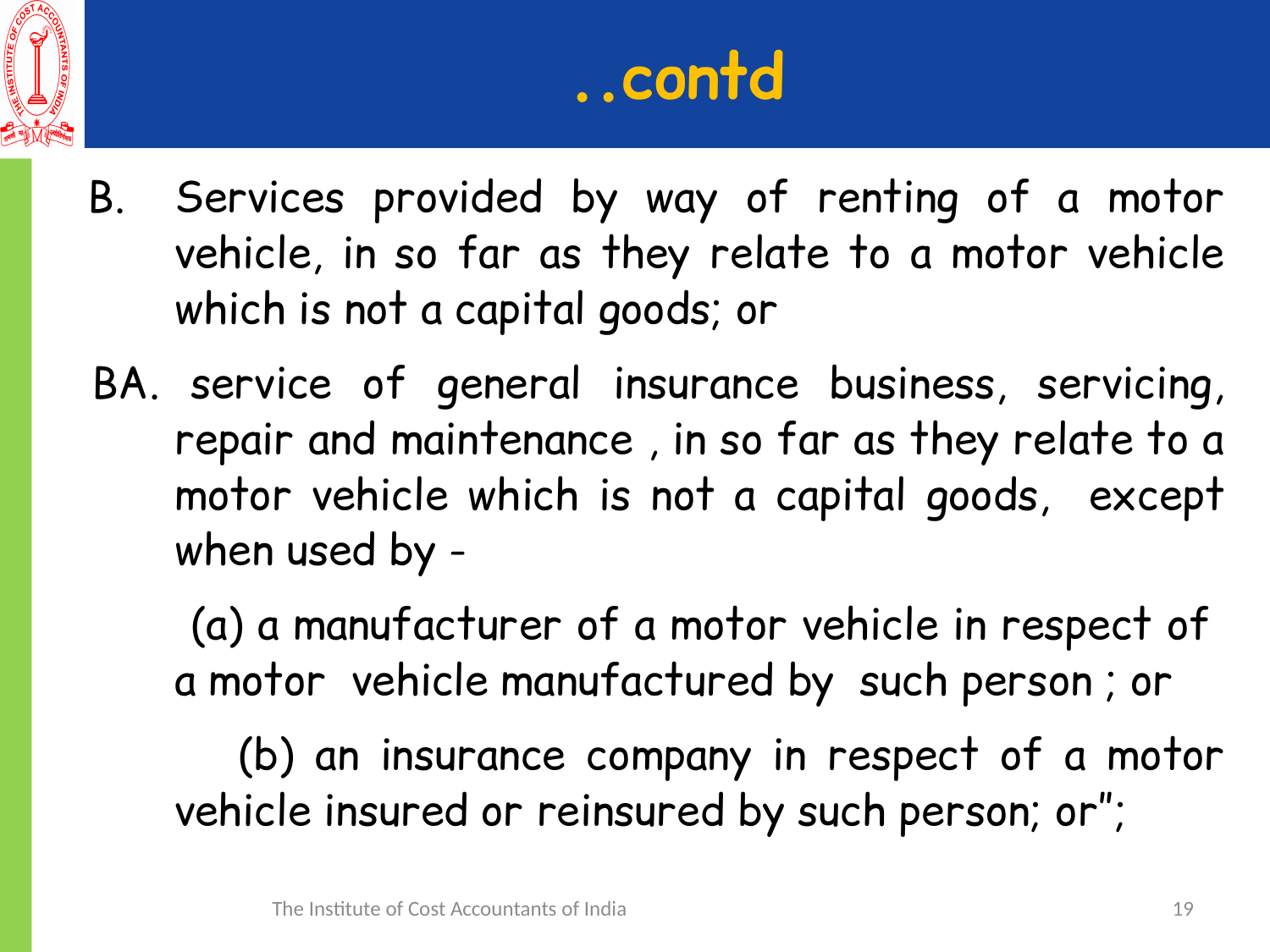

# ..contd
Services provided by way of renting of a motor vehicle, in so far as they relate to a motor vehicle which is not a capital goods; or
BA. service of general insurance business, servicing, repair and maintenance , in so far as they relate to a motor vehicle which is not a capital goods,  except when used by -
       (a) a manufacturer of a motor vehicle in respect of  a motor  vehicle manufactured by  such person ; or
       (b) an insurance company in respect of a motor vehicle insured or reinsured by such person; or”;

The Institute of Cost Accountants of India
19